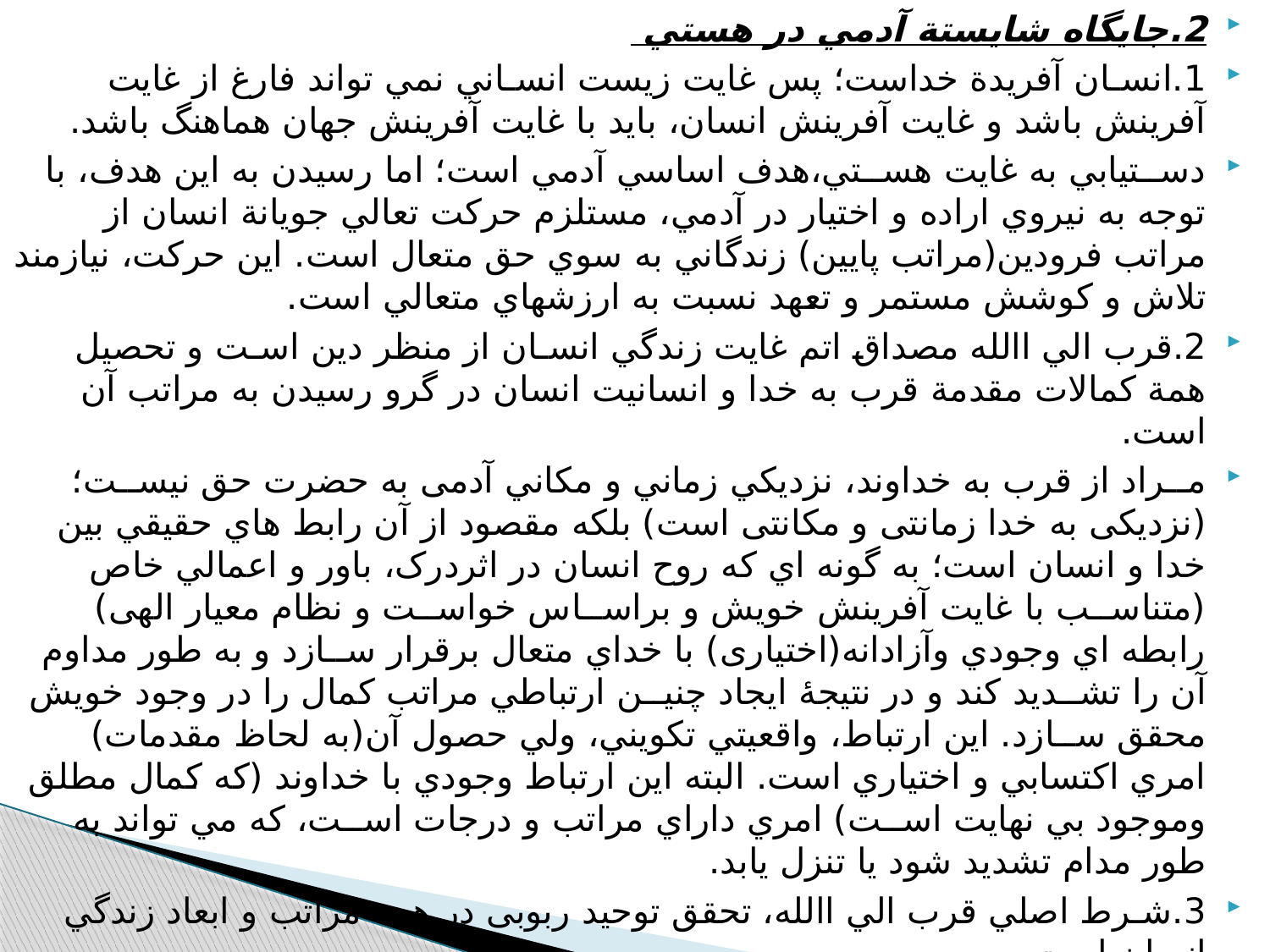

2.جايگاه شايستة آدمي در هستي
1.انسـان آفريدة خداست؛ پس غايت زيست انسـاني نمي تواند فارغ از غايت آفرينش باشد و غايت آفرينش انسان، بايد با غايت آفرينش جهان هماهنگ باشد.
دســتيابي به غايت هســتي،هدف اساسي آدمي است؛ اما رسيدن به اين هدف، با توجه به نيروي اراده و اختيار در آدمي، مستلزم حرکت تعالي جويانة انسان از مراتب فرودين(مراتب پایین) زندگاني به سوي حق متعال است. اين حرکت، نيازمند تلاش و کوشش مستمر و تعهد نسبت به ارزشهاي متعالي است.
2.قرب الي االله مصداق اتم غايت زندگي انسـان از منظر دين اسـت و تحصيل همة کمالات مقدمة قرب به خدا و انسانيت انسان در گرو رسيدن به مراتب آن است.
مــراد از قرب به خداوند، نزديکي زماني و مکاني آدمی به حضرت حق نيســت؛(نزدیکی به خدا زمانتی و مکانتی است) بلکه مقصود از آن رابط هاي حقيقي بين خدا و انسان است؛ به گونه اي که روح انسان در اثردرک، باور و اعمالي خاص (متناســب با غايت آفرينش خويش و براســاس خواســت و نظام معيار الهی) رابطه اي وجودي وآزادانه(اختياری) با خداي متعال برقرار ســازد و به طور مداوم آن را تشــديد کند و در نتيجۀ ايجاد چنيــن ارتباطي مراتب کمال را در وجود خويش محقق ســازد. اين ارتباط، واقعيتي تکويني، ولي حصول آن(به لحاظ مقدمات) امري اكتسابي و اختياري است. البته اين ارتباط وجودي با خداوند (که كمال مطلق وموجود بي نهايت اســت) امري داراي مراتب و درجات اســت، كه مي تواند به طور مدام تشديد شود يا تنزل یابد.
3.شـرط اصلي قرب الي االله، تحقق توحيد ربوبی در همة مراتب و ابعاد زندگي انسان است.